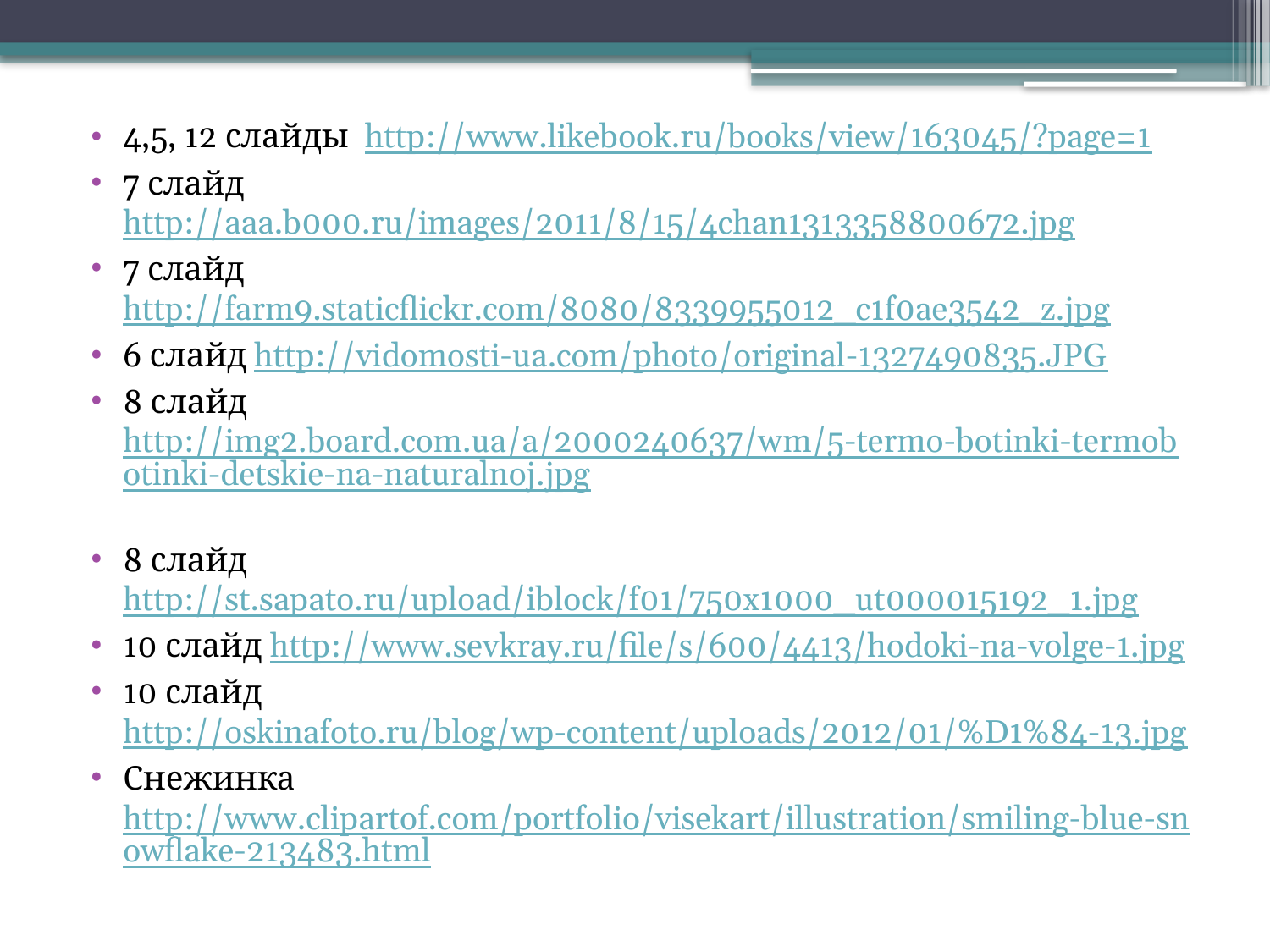

4,5, 12 слайды  http://www.likebook.ru/books/view/163045/?page=1
7 слайд http://aaa.b000.ru/images/2011/8/15/4chan1313358800672.jpg
7 слайд http://farm9.staticflickr.com/8080/8339955012_c1f0ae3542_z.jpg
6 слайд http://vidomosti-ua.com/photo/original-1327490835.JPG
8 слайд  http://img2.board.com.ua/a/2000240637/wm/5-termo-botinki-termobotinki-detskie-na-naturalnoj.jpg
8 слайд http://st.sapato.ru/upload/iblock/f01/750x1000_ut000015192_1.jpg
10 слайд http://www.sevkray.ru/file/s/600/4413/hodoki-na-volge-1.jpg
10 слайд  http://oskinafoto.ru/blog/wp-content/uploads/2012/01/%D1%84-13.jpg
Снежинка http://www.clipartof.com/portfolio/visekart/illustration/smiling-blue-snowflake-213483.html